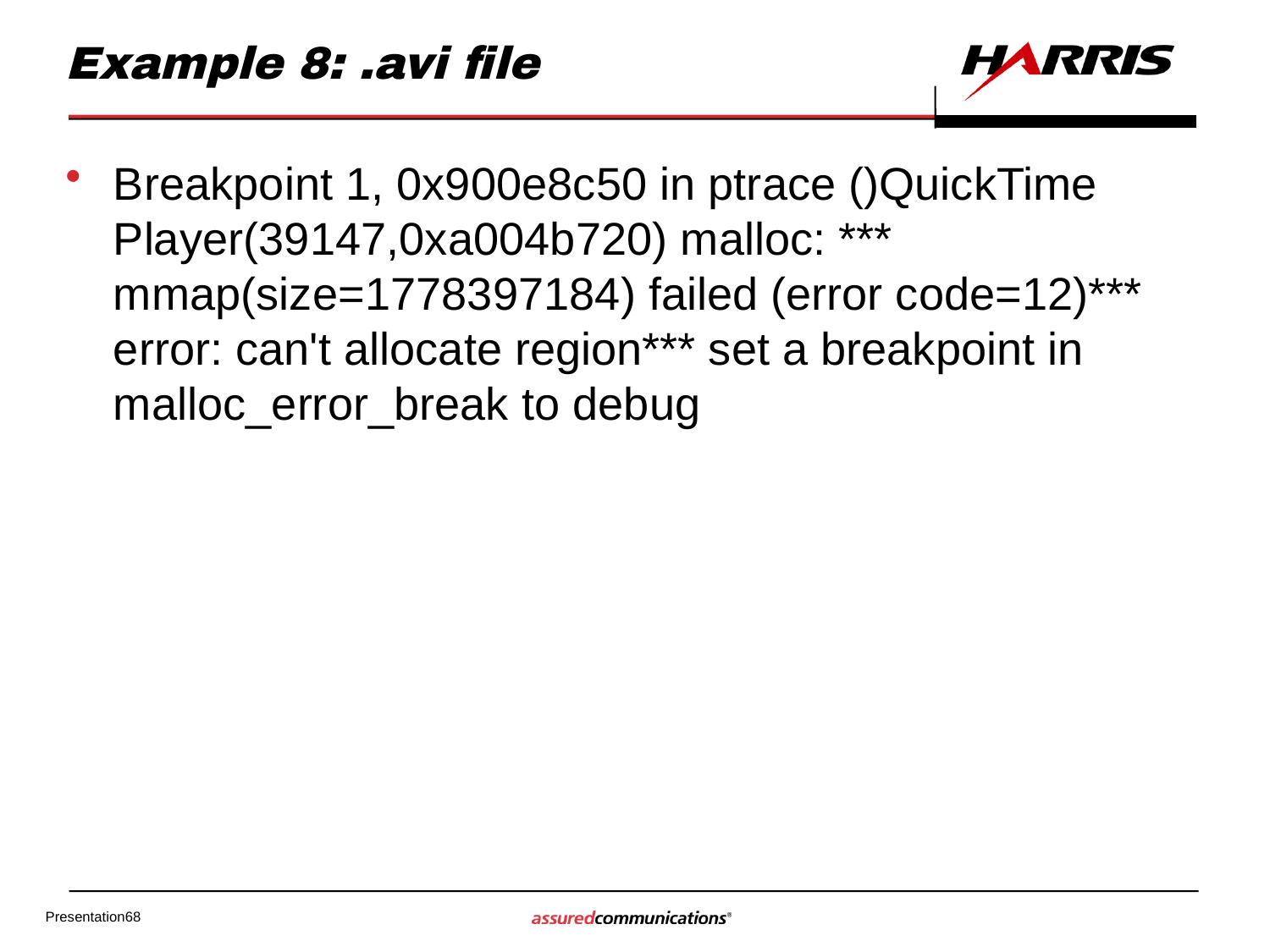

# Example 8: .avi file
Breakpoint 1, 0x900e8c50 in ptrace ()QuickTime Player(39147,0xa004b720) malloc: *** mmap(size=1778397184) failed (error code=12)*** error: can't allocate region*** set a breakpoint in malloc_error_break to debug